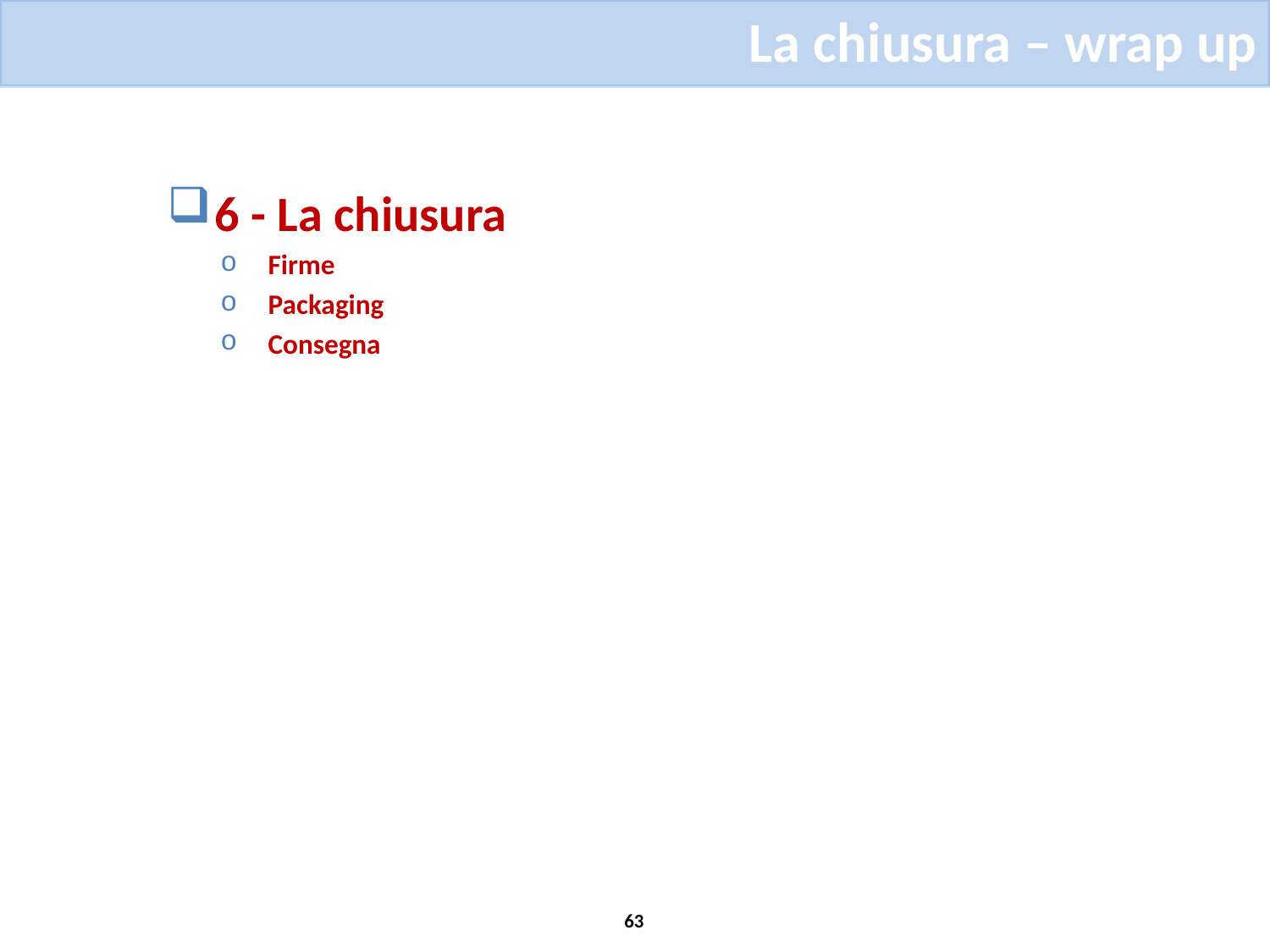

La chiusura – wrap up
6 - La chiusura
Firme
Packaging
Consegna

63